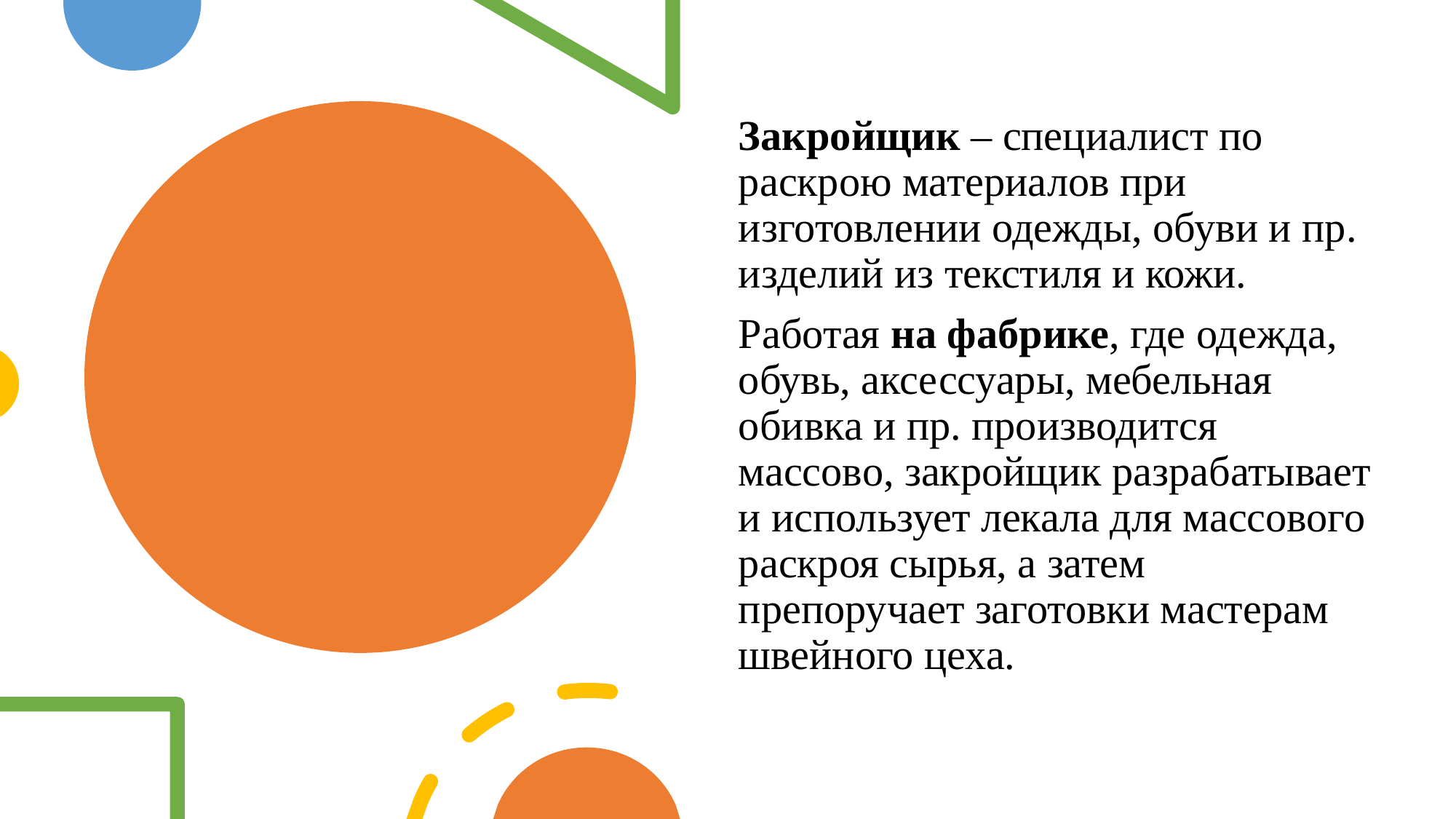

Закройщик – специалист по раскрою материалов при изготовлении одежды, обуви и пр. изделий из текстиля и кожи.
Работая на фабрике, где одежда, обувь, аксессуары, мебельная обивка и пр. производится массово, закройщик разрабатывает и использует лекала для массового раскроя сырья, а затем препоручает заготовки мастерам швейного цеха.